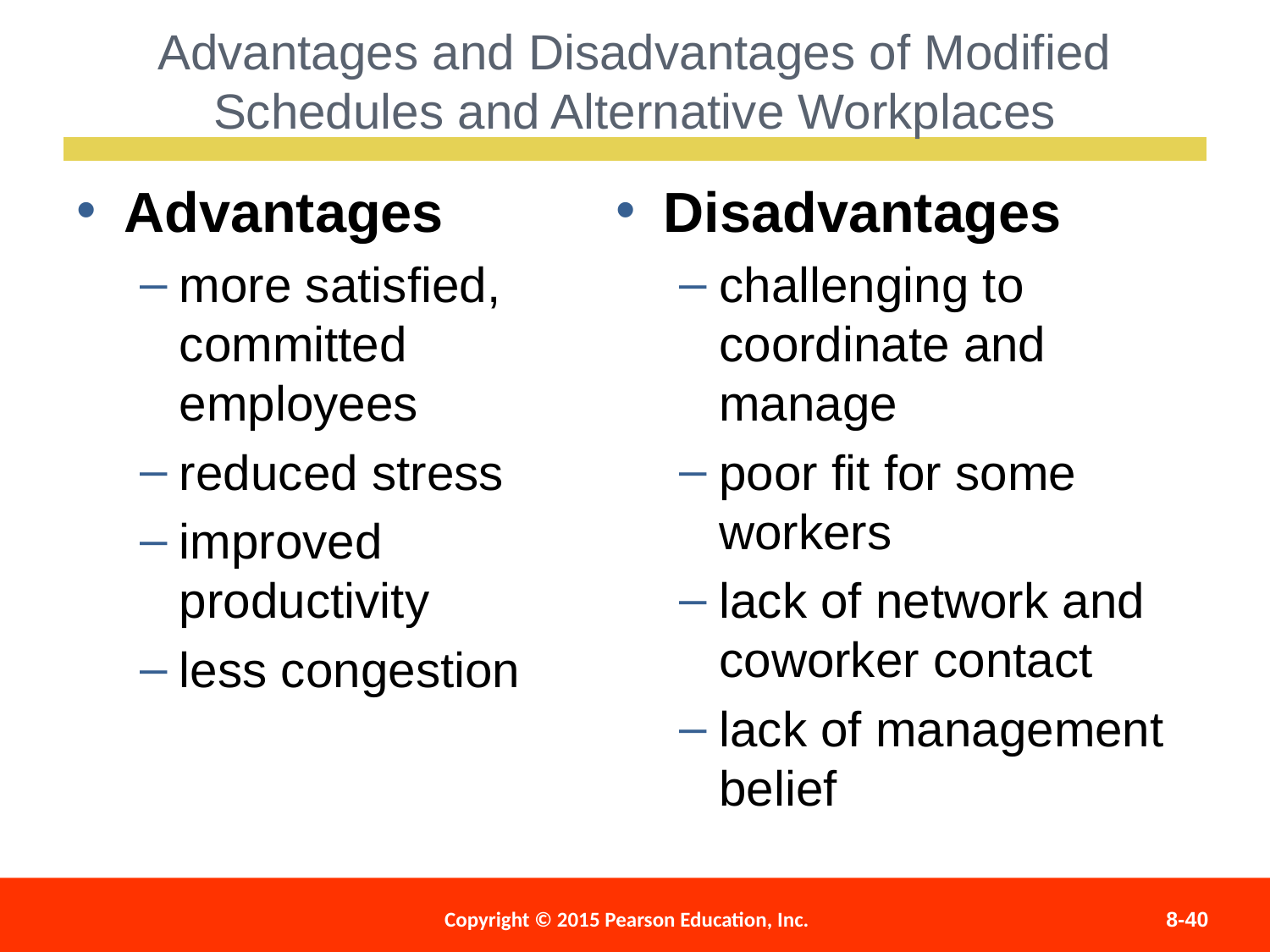

Advantages and Disadvantages of Modified Schedules and Alternative Workplaces
Advantages
more satisfied, committed employees
reduced stress
improved productivity
less congestion

Disadvantages
challenging to coordinate and manage
poor fit for some workers
lack of network and coworker contact
lack of management belief